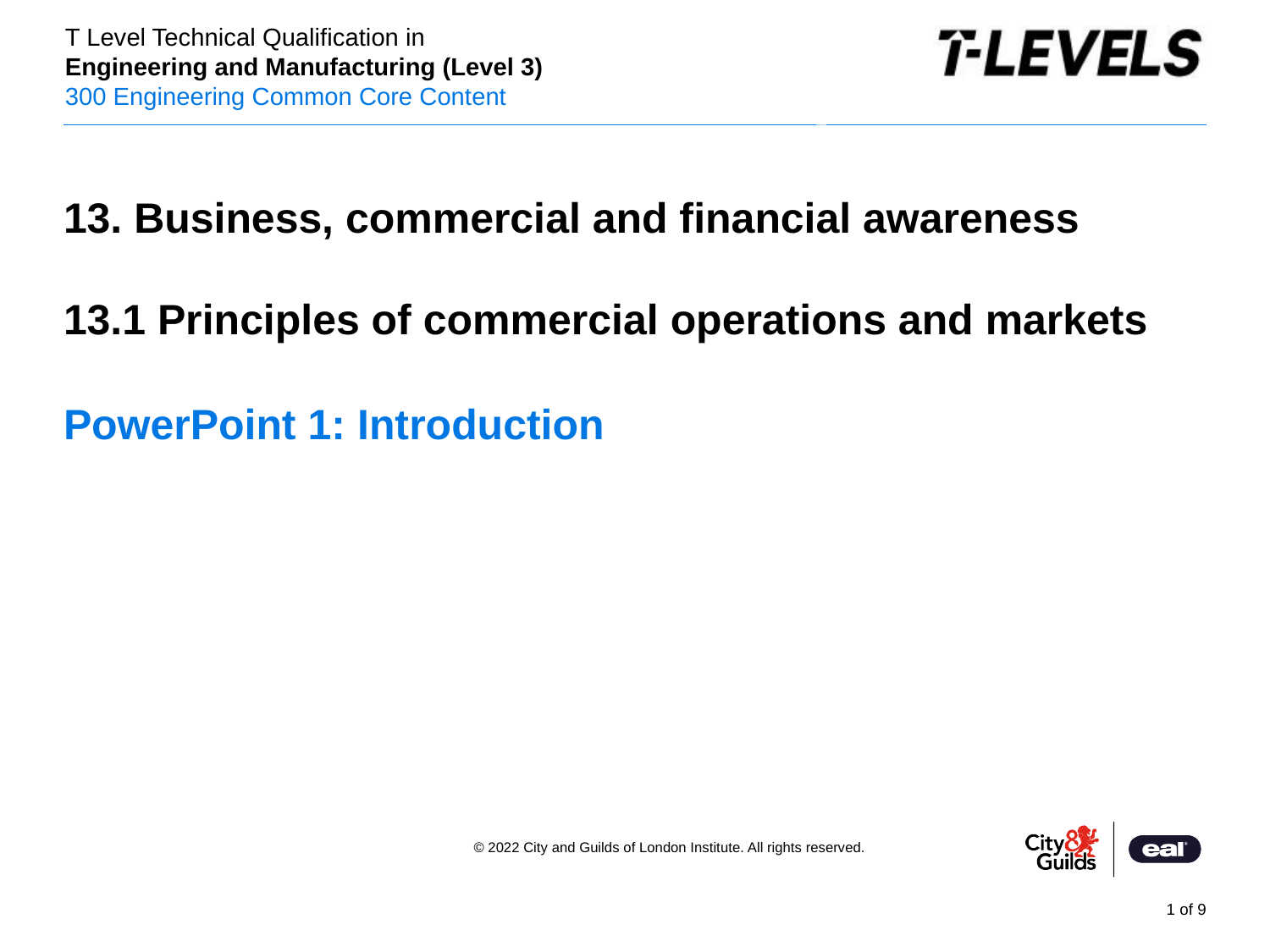

PowerPoint presentation
13. Business, commercial and financial awareness

13.1 Principles of commercial operations and markets
# PowerPoint 1: Introduction